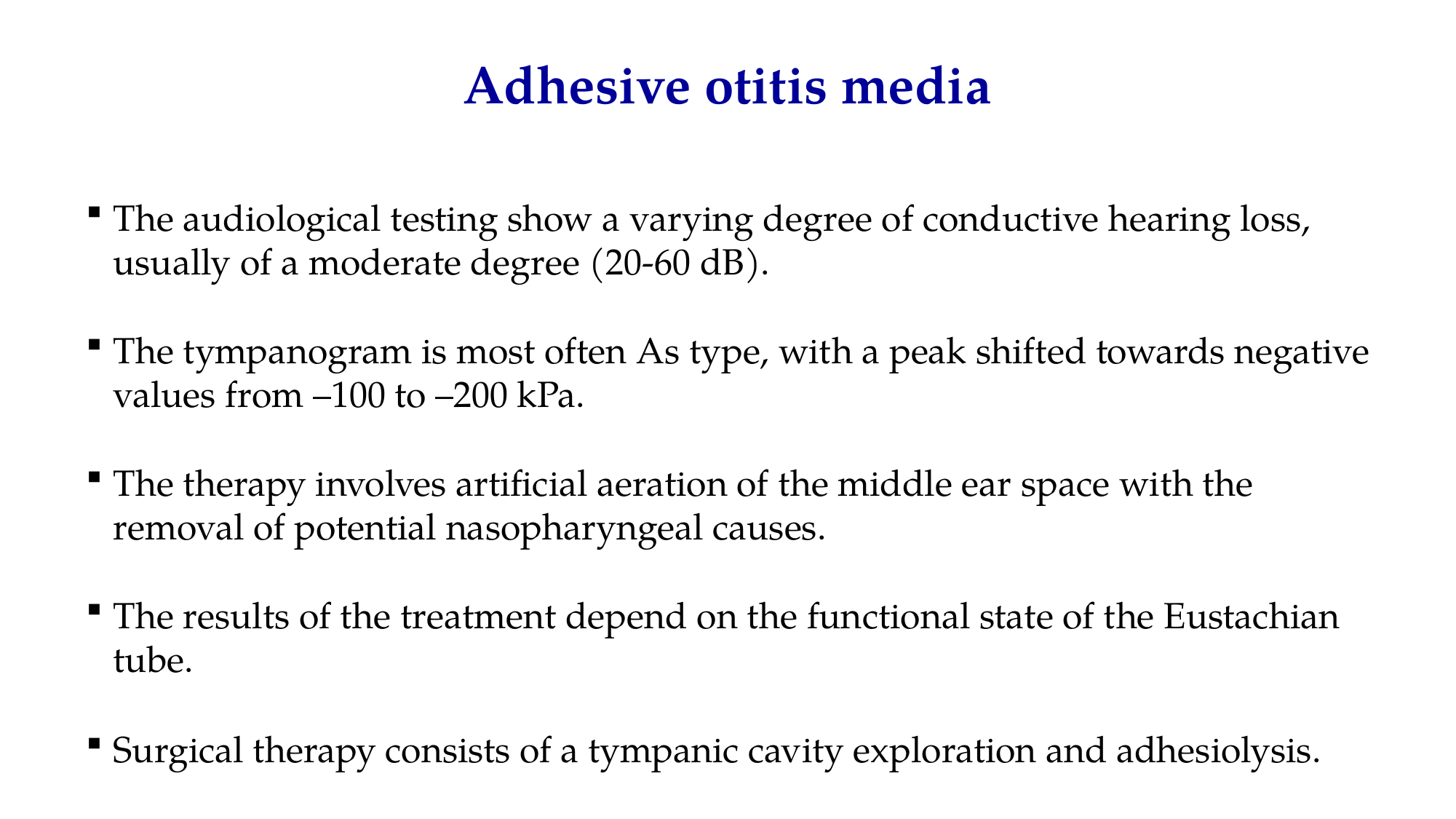

Adhesive otitis media
The audiological testing show a varying degree of conductive hearing loss, usually of a moderate degree (20-60 dB).

The tympanogram is most often As type, with a peak shifted towards negative values ​​from –100 to –200 kPa.

The therapy involves artificial aeration of the middle ear space with the removal of potential nasopharyngeal causes.

The results of the treatment depend on the functional state of the Eustachian tube.

Surgical therapy consists of a tympanic cavity exploration and adhesiolysis.